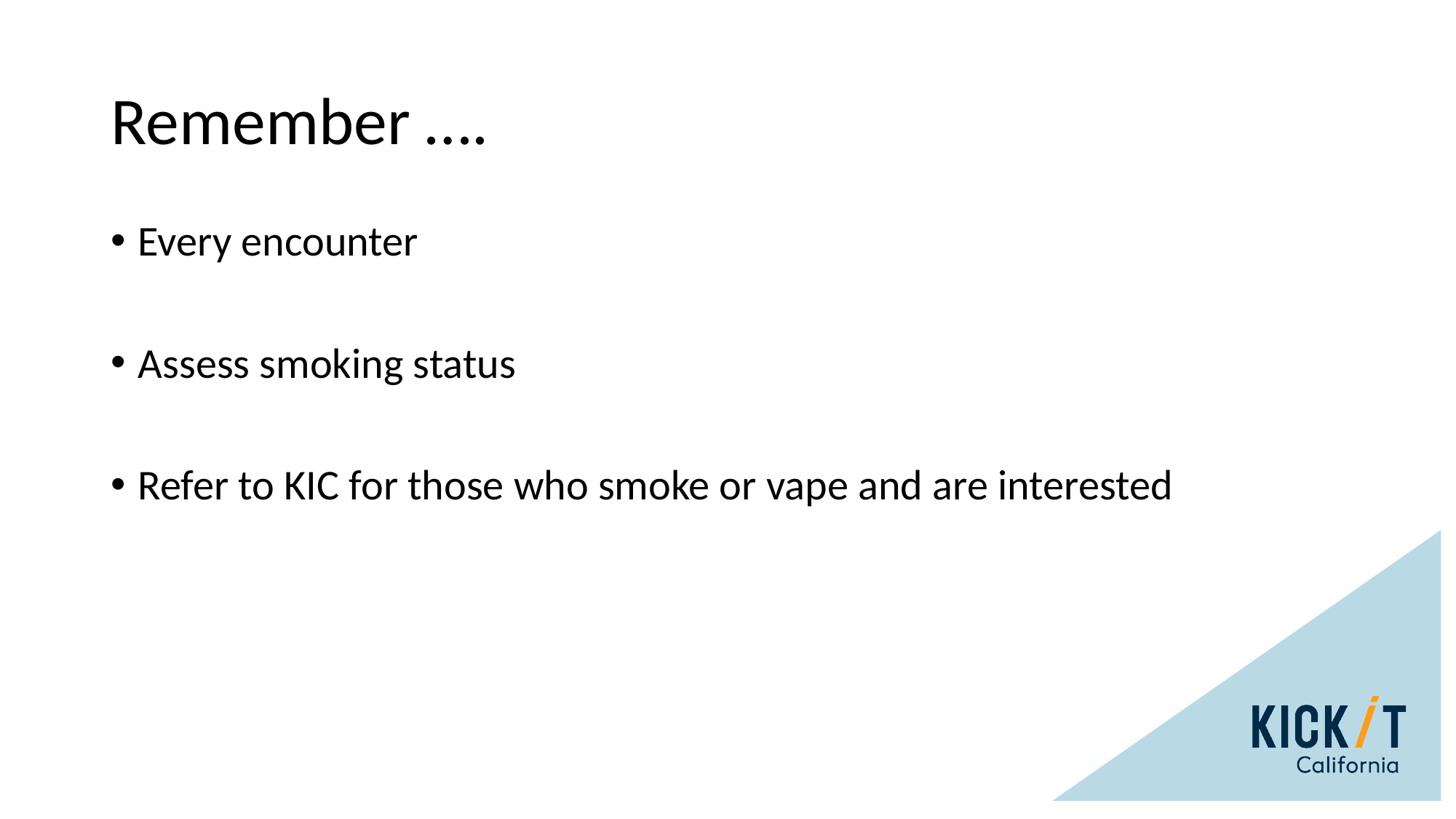

# Remember ….
Every encounter

Assess smoking status

Refer to KIC for those who smoke or vape and are interested